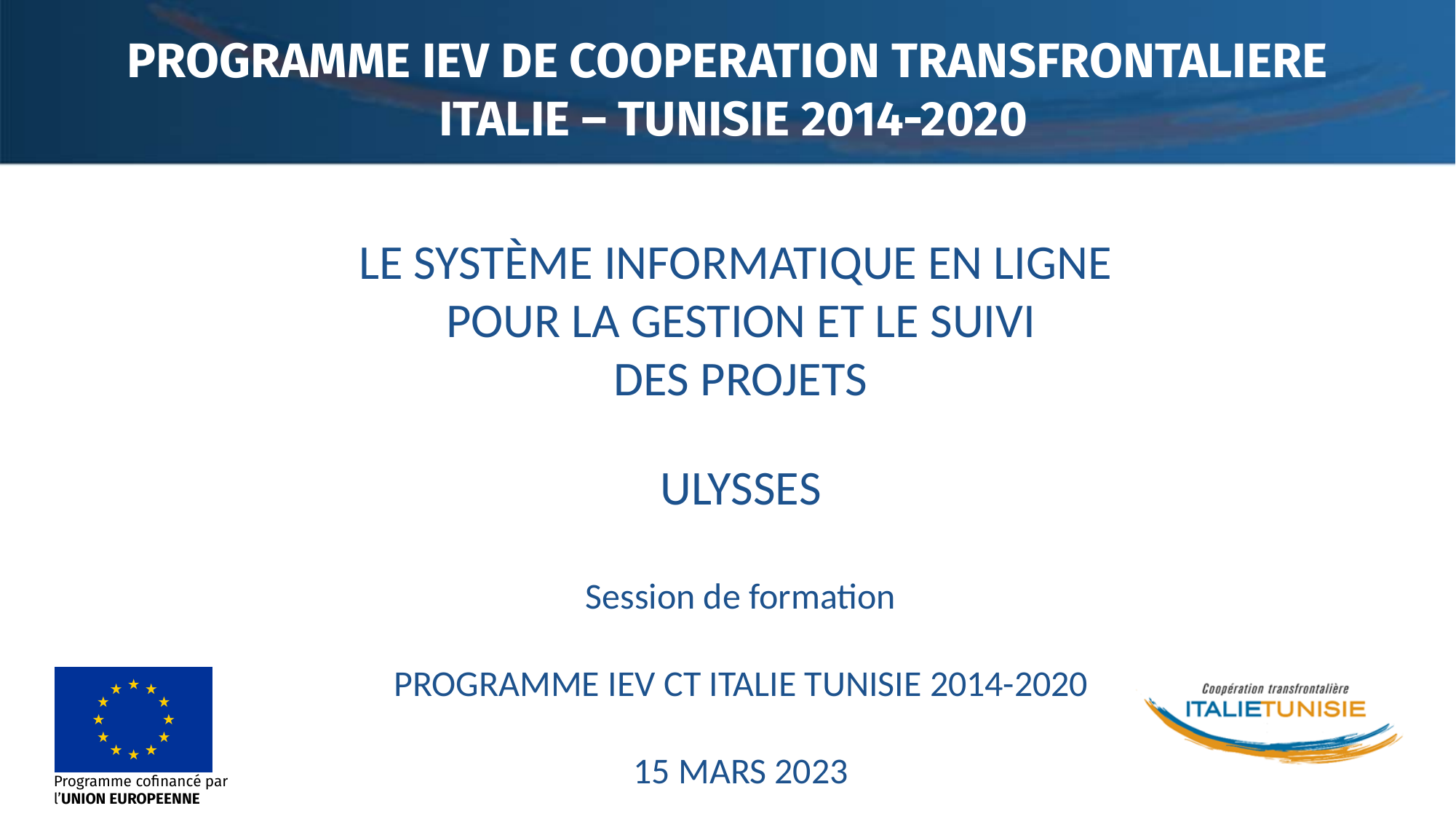

PROGRAMME IEV DE COOPERATION TRANSFRONTALIERE
 ITALIE – TUNISIE 2014-2020

LE SYSTÈME INFORMATIQUE EN LIGNE
POUR LA GESTION ET LE SUIVI
DES PROJETS

ULYSSES

Session de formation

PROGRAMME IEV CT ITALIE TUNISIE 2014-2020

15 MARS 2023